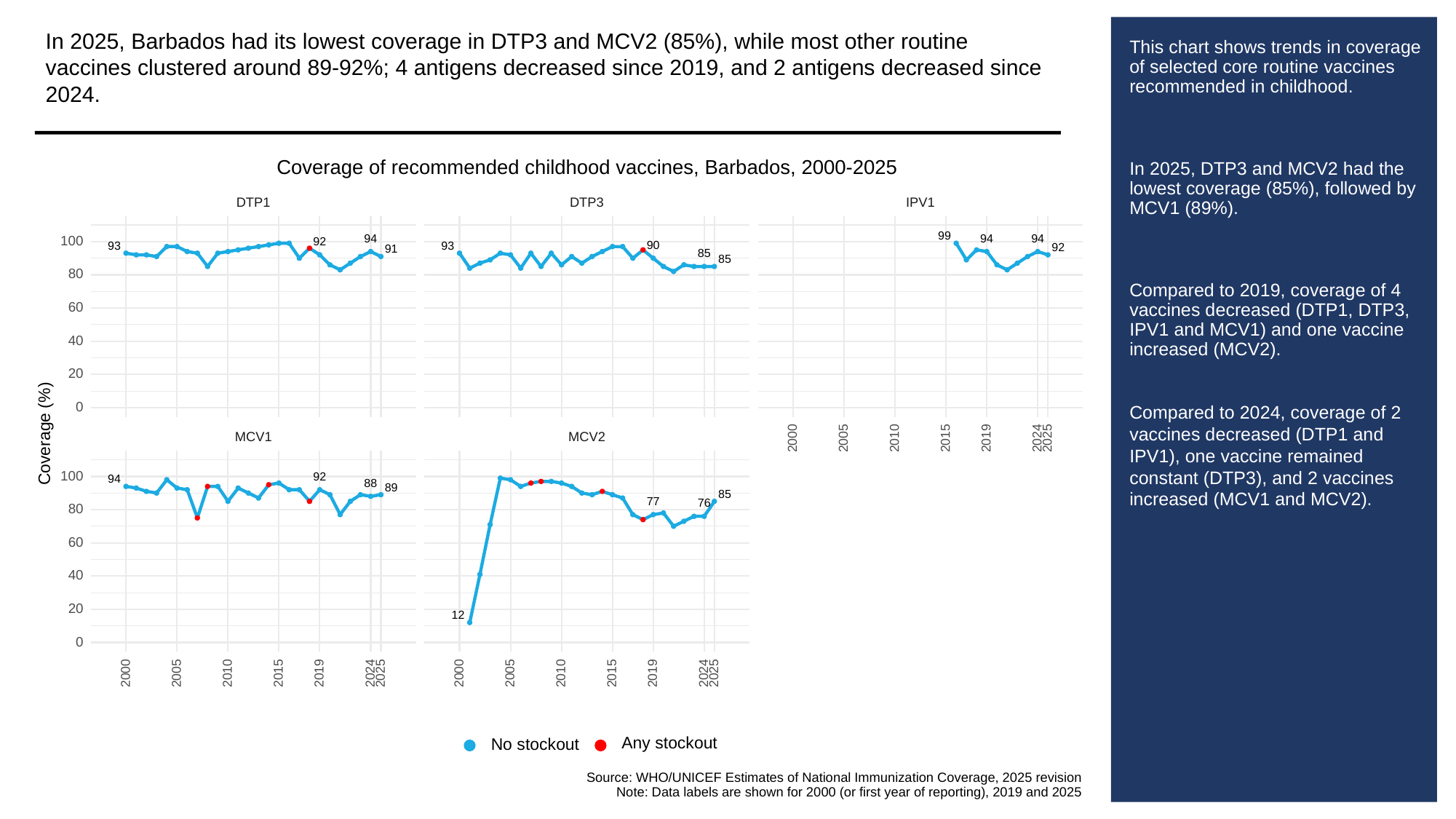

In 2025, Barbados had its lowest coverage in DTP3 and MCV2 (85%), while most other routine vaccines clustered around 89-92%; 4 antigens decreased since 2019, and 2 antigens decreased since 2024.
# This chart shows trends in coverage of selected core routine vaccines recommended in childhood.

In 2025, DTP3 and MCV2 had the lowest coverage (85%), followed by MCV1 (89%).

Compared to 2019, coverage of 4 vaccines decreased (DTP1, DTP3, IPV1 and MCV1) and one vaccine increased (MCV2).

Compared to 2024, coverage of 2 vaccines decreased (DTP1 and IPV1), one vaccine remained constant (DTP3), and 2 vaccines increased (MCV1 and MCV2).

Coverage of recommended childhood vaccines, Barbados, 2000-2025
DTP3
DTP1
IPV1

99
94
94
94
100
92

90

93
93

92

91

85

85

80

60

40

20

0

Coverage (%)
MCV1
MCV2
2000
2005
2010
2015
2019
2024
2025

100
92
94

88

89

85

77

76
80

60

40

20

12

0

2000
2005
2010
2015
2019
2024
2025
2000
2005
2010
2015
2019
2024
2025
Any stockout
No stockout

Source: WHO/UNICEF Estimates of National Immunization Coverage, 2025 revision
Note: Data labels are shown for 2000 (or first year of reporting), 2019 and 2025